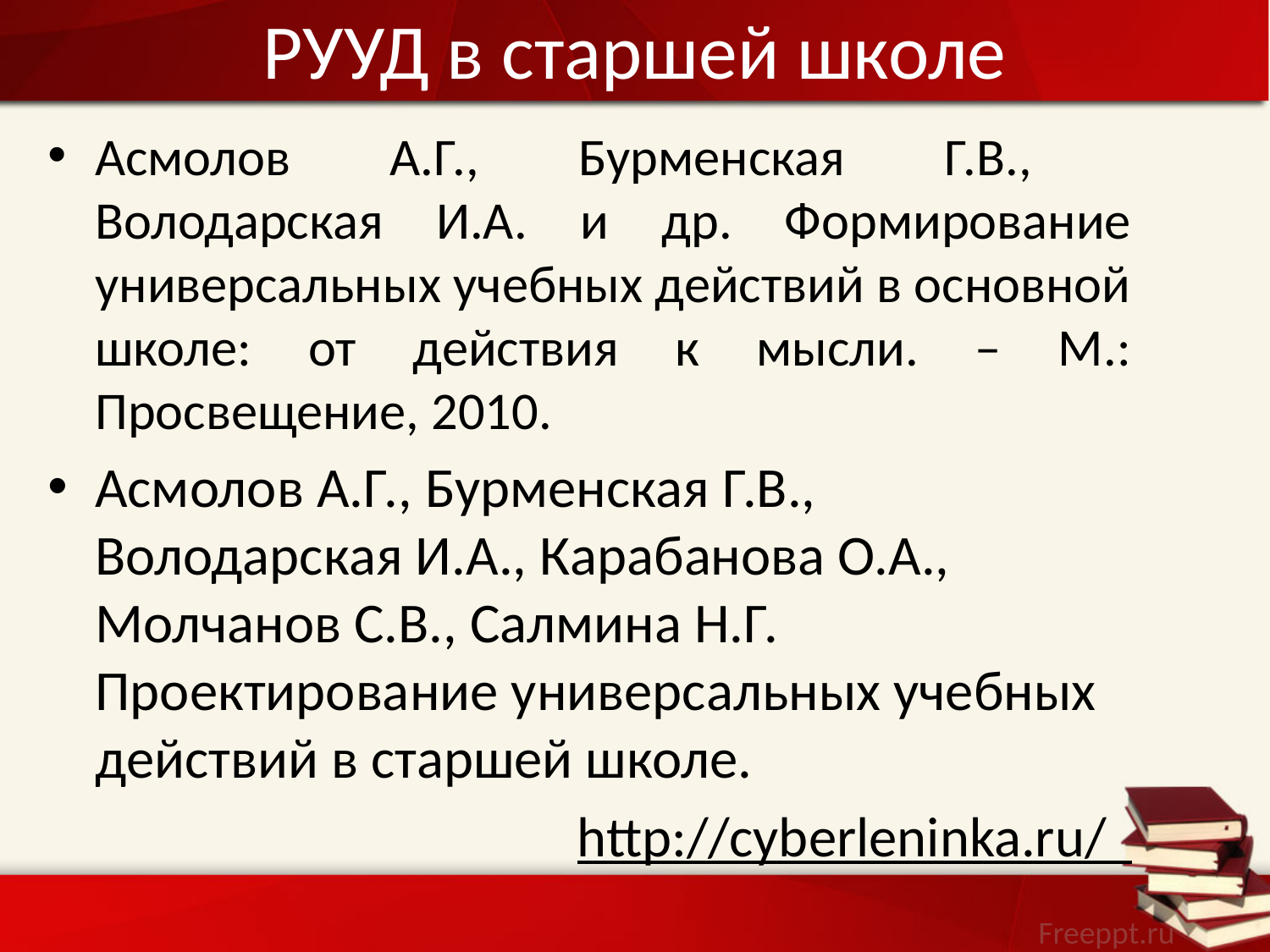

# РУУД в старшей школе
Асмолов А.Г., Бурменская Г.В.,
Володарская И.А. и др. Формирование универсальных учебных действий в основной школе: от действия к мысли. – М.: Просвещение, 2010.
Асмолов А.Г., Бурменская Г.В., Володарская И.А., Карабанова О.А., Молчанов С.В., Салмина Н.Г. Проектирование универсальных учебных действий в старшей школе.
http://cyberleninka.ru/